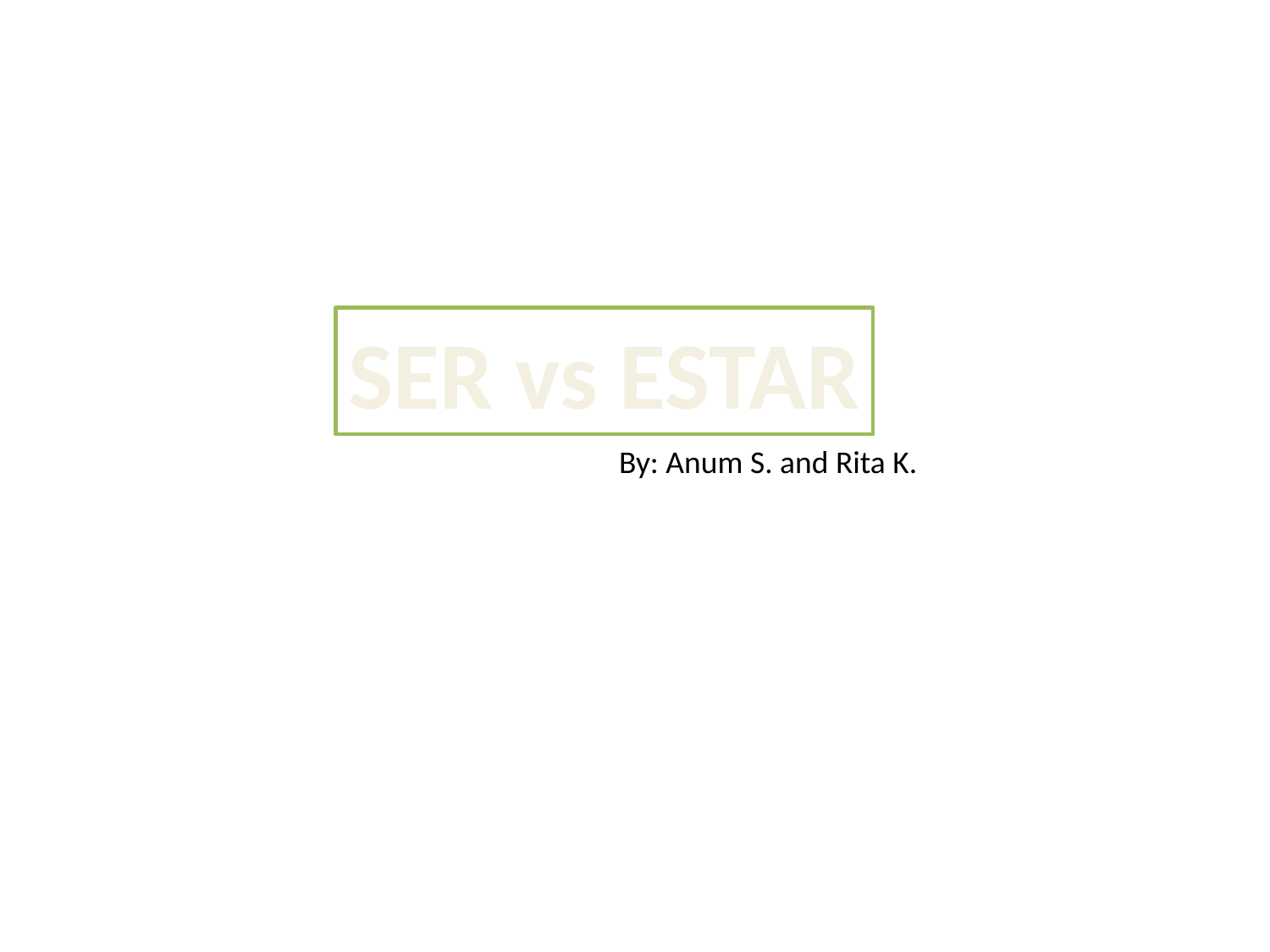

SER vs ESTAR
By: Anum S. and Rita K.